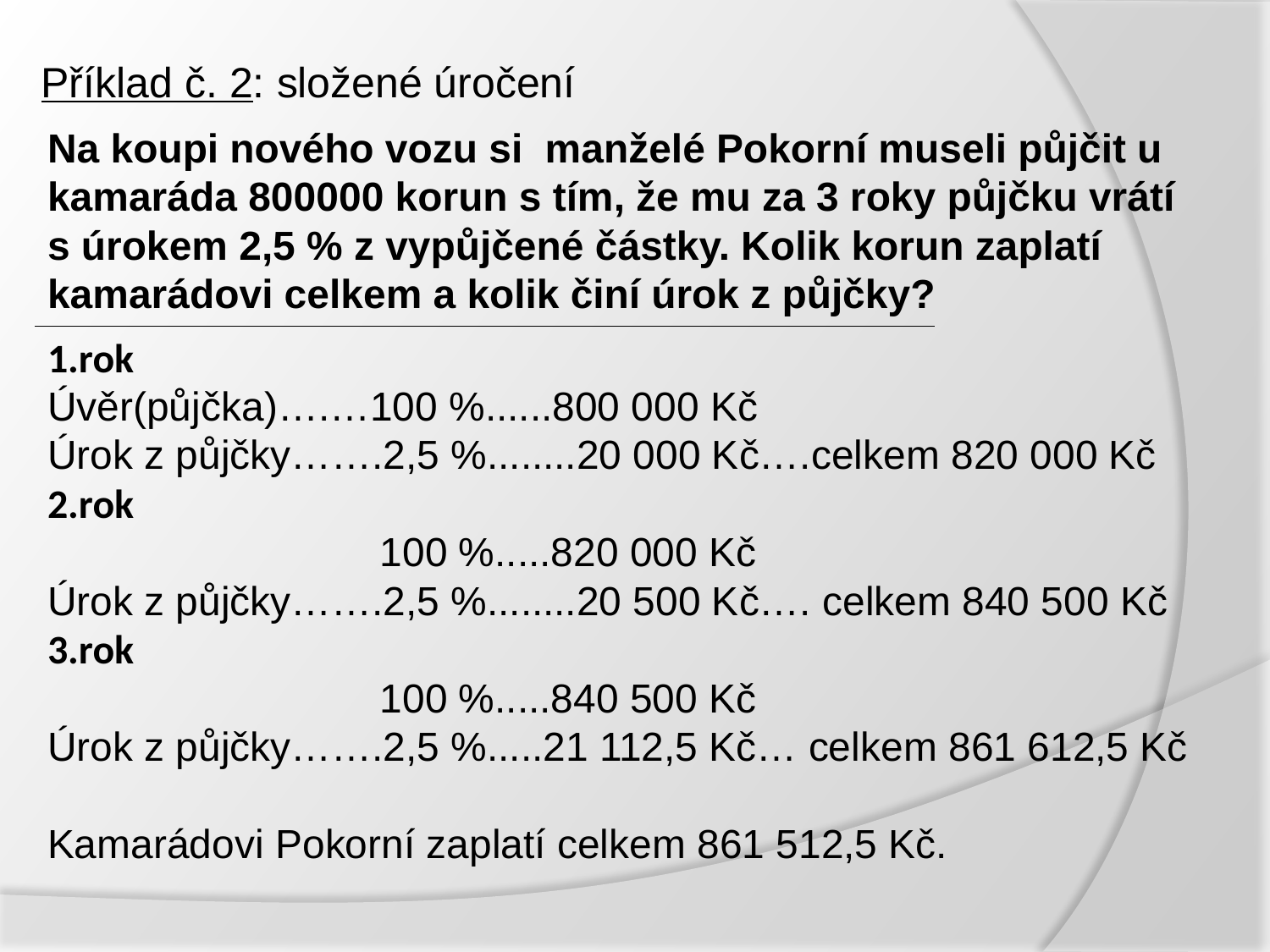

# Příklad č. 2: složené úročení
Na koupi nového vozu si  manželé Pokorní museli půjčit u kamaráda 800000 korun s tím, že mu za 3 roky půjčku vrátí s úrokem 2,5 % z vypůjčené částky. Kolik korun zaplatí kamarádovi celkem a kolik činí úrok z půjčky?

1.rok
Úvěr(půjčka)….…100 %......800 000 Kč
Úrok z půjčky…….2,5 %........20 000 Kč….celkem 820 000 Kč
2.rok
		       100 %.....820 000 Kč
Úrok z půjčky…….2,5 %........20 500 Kč…. celkem 840 500 Kč
3.rok
		       100 %.....840 500 Kč
Úrok z půjčky…….2,5 %.....21 112,5 Kč… celkem 861 612,5 Kč

Kamarádovi Pokorní zaplatí celkem 861 512,5 Kč.